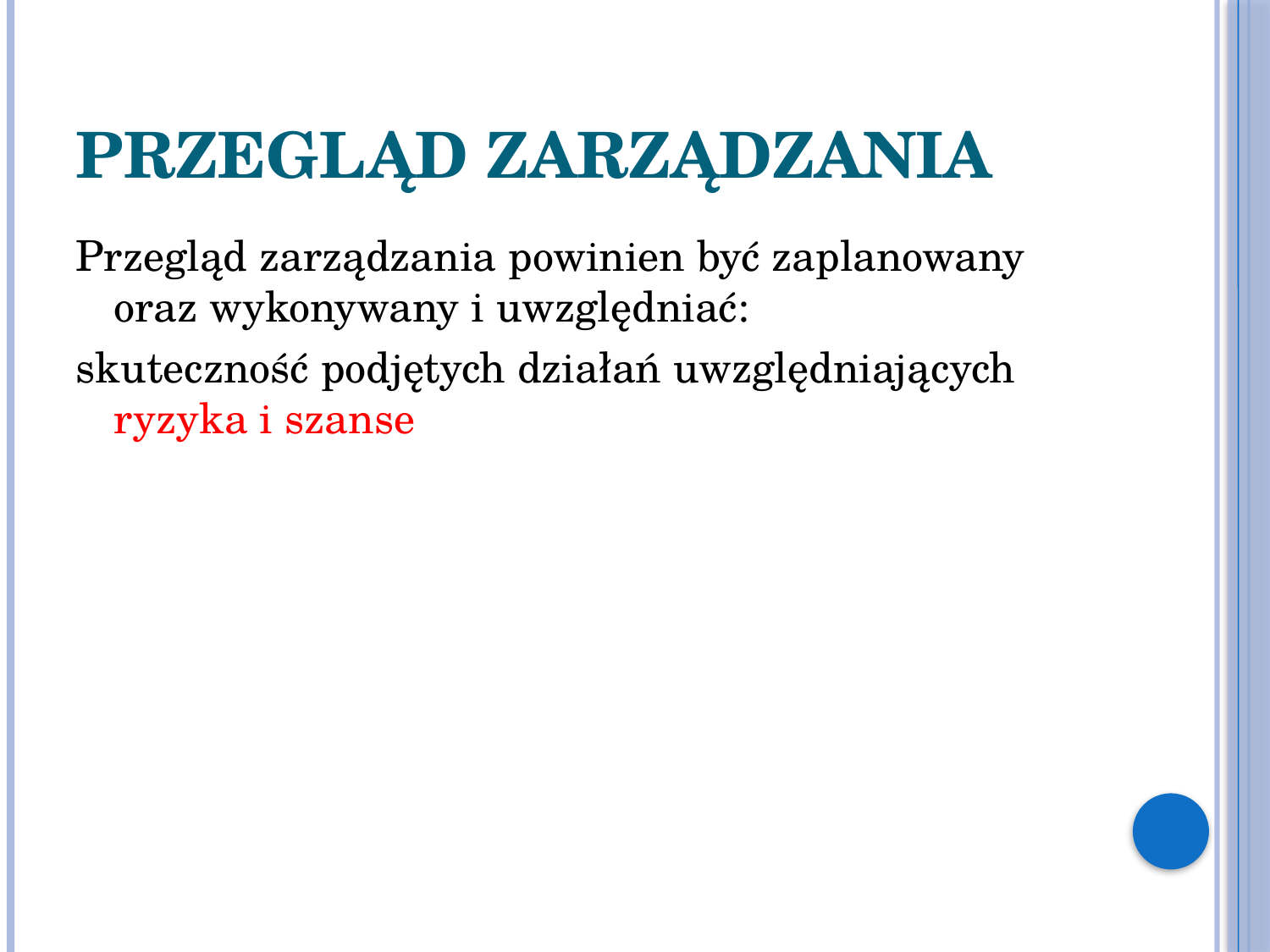

# Przegląd zarządzania
Przegląd zarządzania powinien być zaplanowany oraz wykonywany i uwzględniać:
skuteczność podjętych działań uwzględniających ryzyka i szanse